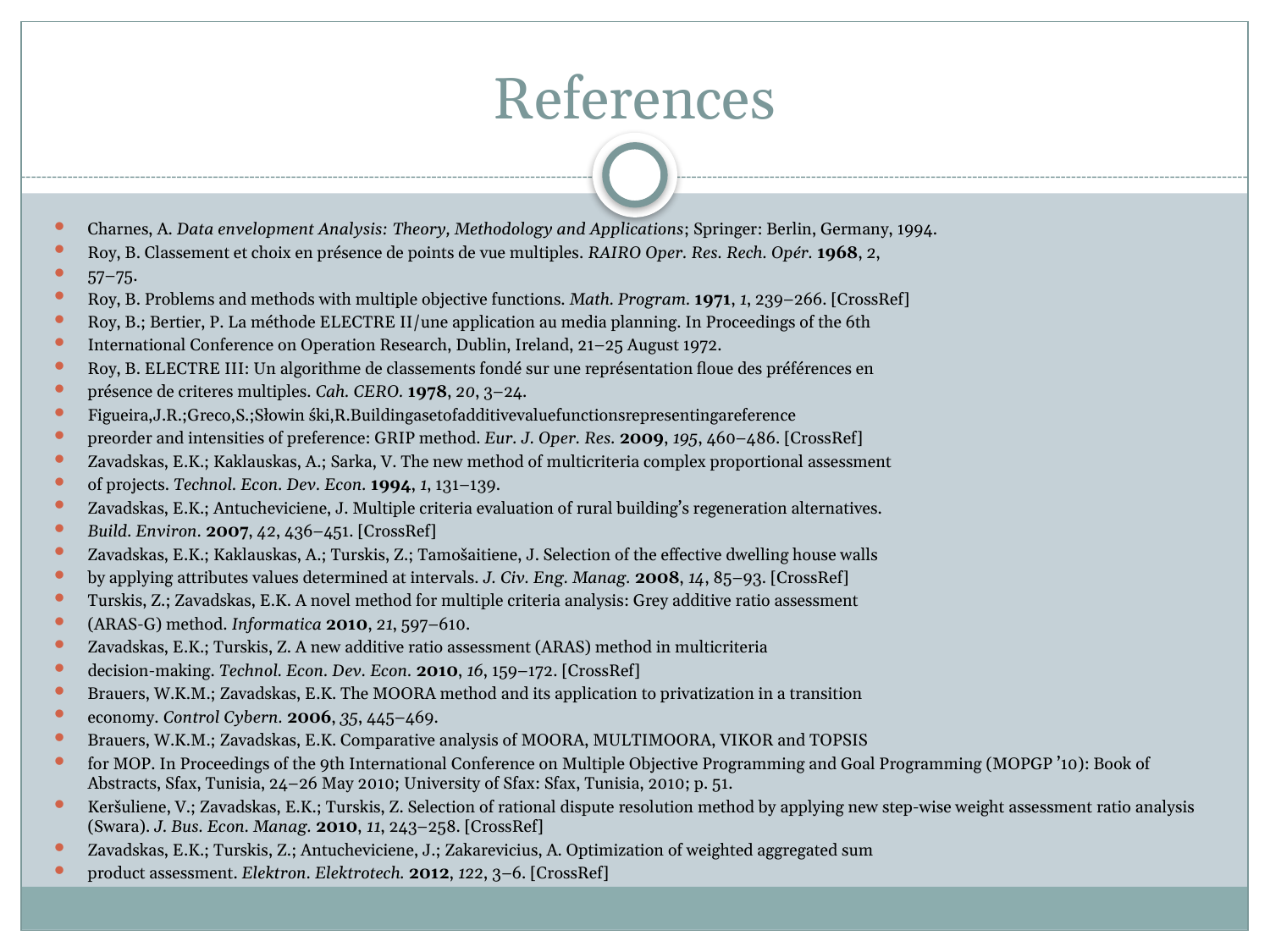

# References
Charnes, A. Data envelopment Analysis: Theory, Methodology and Applications; Springer: Berlin, Germany, 1994.
Roy, B. Classement et choix en présence de points de vue multiples. RAIRO Oper. Res. Rech. Opér. 1968, 2,
57–75.
Roy, B. Problems and methods with multiple objective functions. Math. Program. 1971, 1, 239–266. [CrossRef]
Roy, B.; Bertier, P. La méthode ELECTRE II/une application au media planning. In Proceedings of the 6th
International Conference on Operation Research, Dublin, Ireland, 21–25 August 1972.
Roy, B. ELECTRE III: Un algorithme de classements fondé sur une représentation floue des préférences en
présence de criteres multiples. Cah. CERO. 1978, 20, 3–24.
Figueira,J.R.;Greco,S.;Słowin ́ski,R.Buildingasetofadditivevaluefunctionsrepresentingareference
preorder and intensities of preference: GRIP method. Eur. J. Oper. Res. 2009, 195, 460–486. [CrossRef]
Zavadskas, E.K.; Kaklauskas, A.; Sarka, V. The new method of multicriteria complex proportional assessment
of projects. Technol. Econ. Dev. Econ. 1994, 1, 131–139.
Zavadskas, E.K.; Antucheviciene, J. Multiple criteria evaluation of rural building’s regeneration alternatives.
Build. Environ. 2007, 42, 436–451. [CrossRef]
Zavadskas, E.K.; Kaklauskas, A.; Turskis, Z.; Tamošaitiene, J. Selection of the effective dwelling house walls
by applying attributes values determined at intervals. J. Civ. Eng. Manag. 2008, 14, 85–93. [CrossRef]
Turskis, Z.; Zavadskas, E.K. A novel method for multiple criteria analysis: Grey additive ratio assessment
(ARAS-G) method. Informatica 2010, 21, 597–610.
Zavadskas, E.K.; Turskis, Z. A new additive ratio assessment (ARAS) method in multicriteria
decision-making. Technol. Econ. Dev. Econ. 2010, 16, 159–172. [CrossRef]
Brauers, W.K.M.; Zavadskas, E.K. The MOORA method and its application to privatization in a transition
economy. Control Cybern. 2006, 35, 445–469.
Brauers, W.K.M.; Zavadskas, E.K. Comparative analysis of MOORA, MULTIMOORA, VIKOR and TOPSIS
for MOP. In Proceedings of the 9th International Conference on Multiple Objective Programming and Goal Programming (MOPGP ’10): Book of Abstracts, Sfax, Tunisia, 24–26 May 2010; University of Sfax: Sfax, Tunisia, 2010; p. 51.
Keršuliene, V.; Zavadskas, E.K.; Turskis, Z. Selection of rational dispute resolution method by applying new step-wise weight assessment ratio analysis (Swara). J. Bus. Econ. Manag. 2010, 11, 243–258. [CrossRef]
Zavadskas, E.K.; Turskis, Z.; Antucheviciene, J.; Zakarevicius, A. Optimization of weighted aggregated sum
product assessment. Elektron. Elektrotech. 2012, 122, 3–6. [CrossRef]